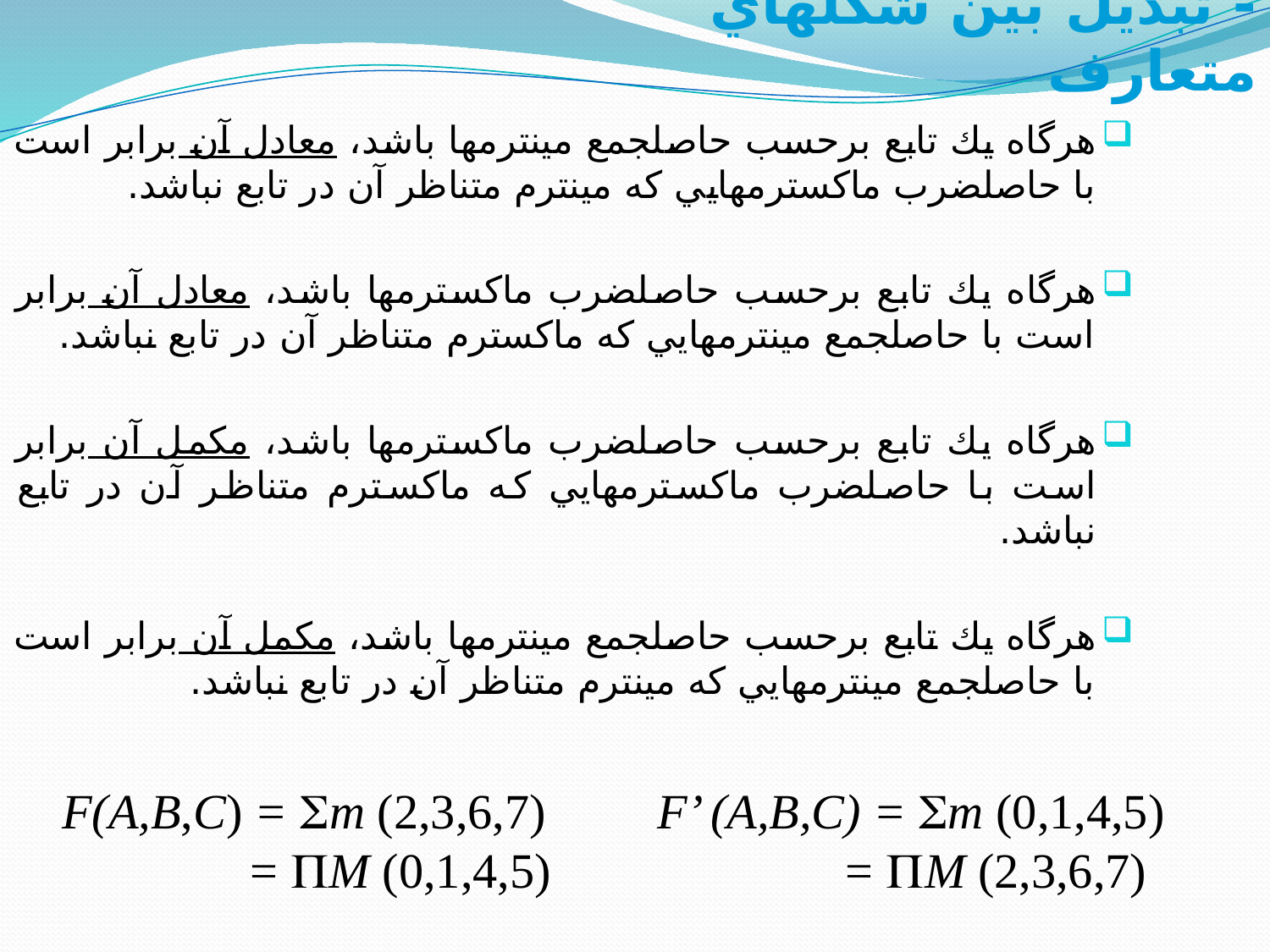

- تبديل بين شكلهاي متعارف
هرگاه يك تابع برحسب حاصلجمع مينترمها باشد، معادل آن برابر است با حاصلضرب ماکسترمهايي كه مينترم متناظر آن در تابع نباشد.

هرگاه يك تابع برحسب حاصلضرب ماکسترمها باشد، معادل آن برابر است با حاصلجمع مينترمهايي كه ماکسترم متناظر آن در تابع نباشد.

هرگاه يك تابع برحسب حاصلضرب ماکسترمها باشد، مکمل آن برابر است با حاصلضرب ماکسترمهايي كه ماکسترم متناظر آن در تابع نباشد.

هرگاه يك تابع برحسب حاصلجمع مينترمها باشد، مکمل آن برابر است با حاصلجمع مينترمهايي كه مينترم متناظر آن در تابع نباشد.

F(A,B,C) = Σm (2,3,6,7)
	     = ΠM (0,1,4,5)
F’ (A,B,C) = Σm (0,1,4,5)
	     = ΠM (2,3,6,7)